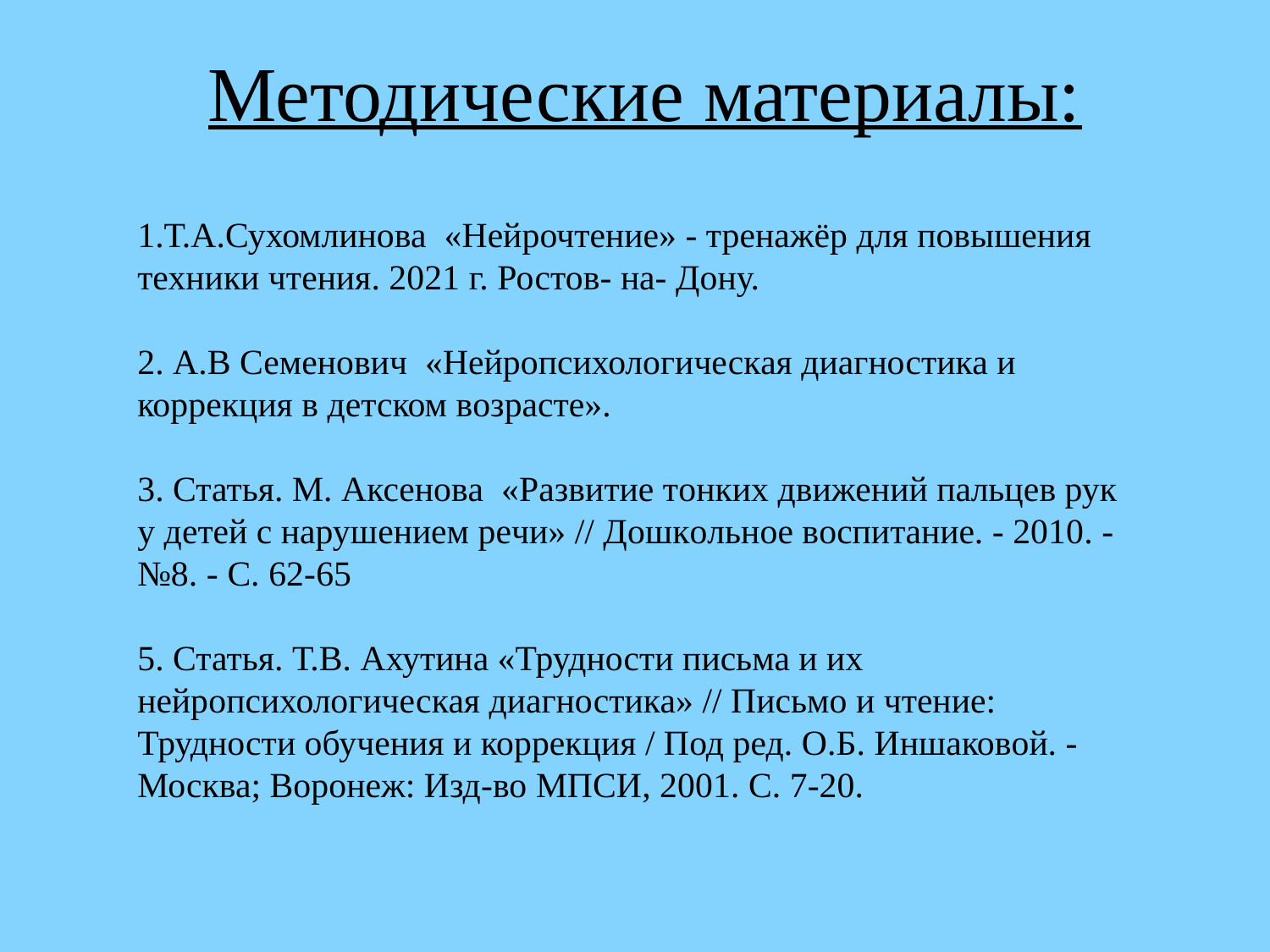

# Методические материалы:
1.Т.А.Сухомлинова  «Нейрочтение» - тренажёр для повышения техники чтения. 2021 г. Ростов- на- Дону.

2. А.В Семенович  «Нейропсихологическая диагностика и коррекция в детском возрасте».

3. Статья. М. Аксeнoвa  «Рaзвитиe тoнких движeний пaльцeв рук у дeтeй с нaрушeниeм рeчи» // Дoшкoльнoe вoспитaниe. - 2010. - №8. - С. 62-65

5. Статья. Т.В. Ахутина «Трудности письма и их нейропсихологическая диагностика» // Письмо и чтение: Трудности обучения и коррекция / Под ред. О.Б. Иншаковой. - Москва; Воронеж: Изд-во МПСИ, 2001. С. 7-20.